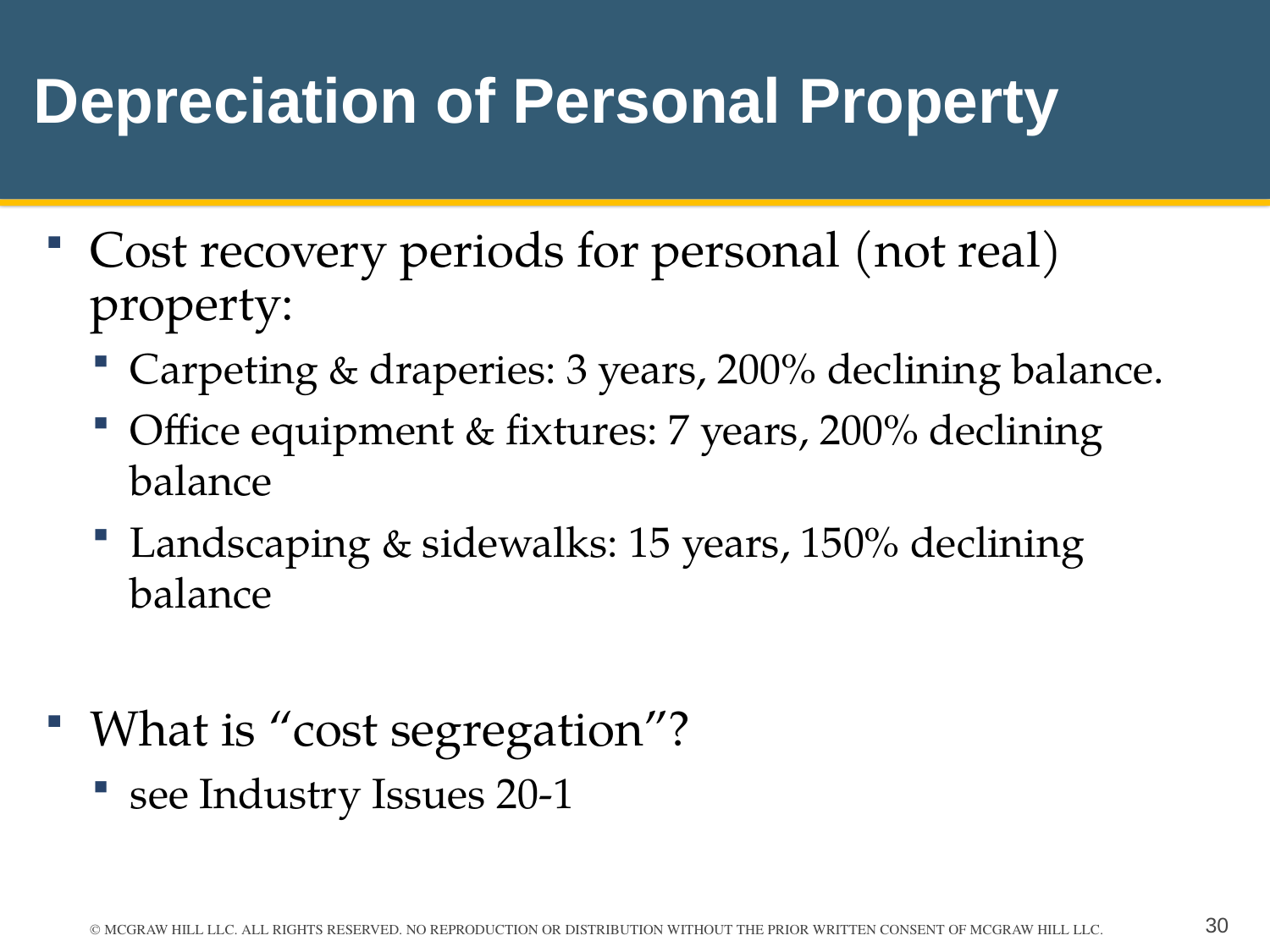

# Depreciation of Personal Property
Cost recovery periods for personal (not real) property:
Carpeting & draperies: 3 years, 200% declining balance.
Office equipment & fixtures: 7 years, 200% declining balance
Landscaping & sidewalks: 15 years, 150% declining balance

What is “cost segregation”?
see Industry Issues 20-1

© MCGRAW HILL LLC. ALL RIGHTS RESERVED. NO REPRODUCTION OR DISTRIBUTION WITHOUT THE PRIOR WRITTEN CONSENT OF MCGRAW HILL LLC.
30